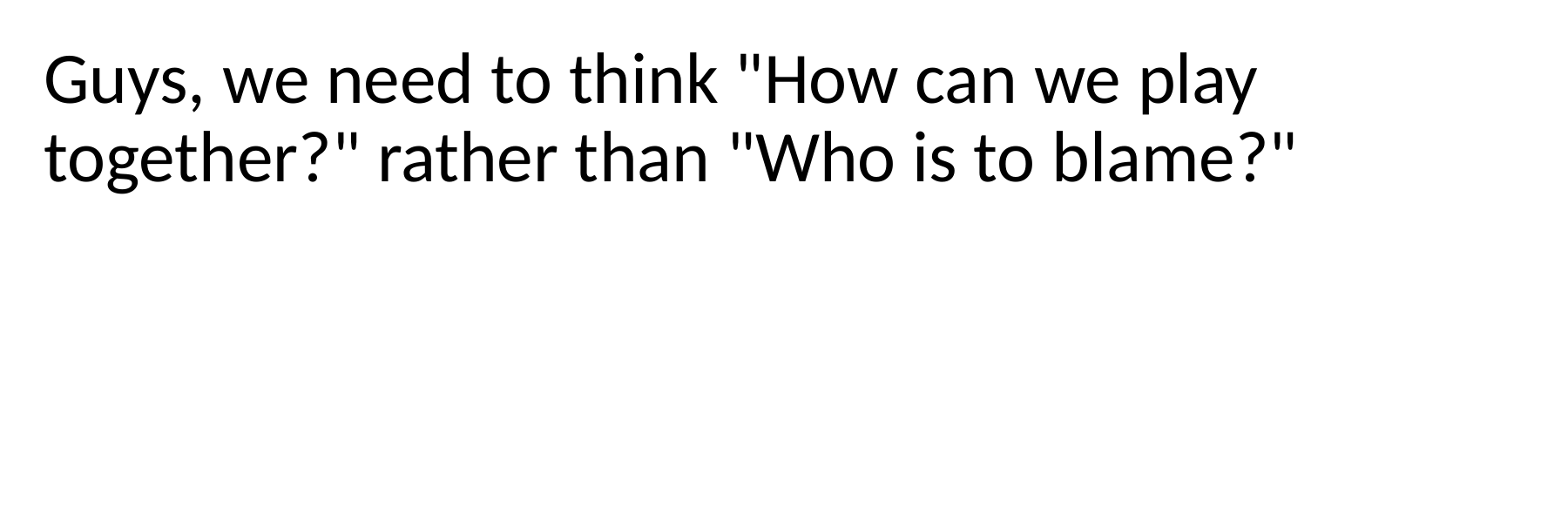

Guys, we need to think "How can we play together?" rather than "Who is to blame?"